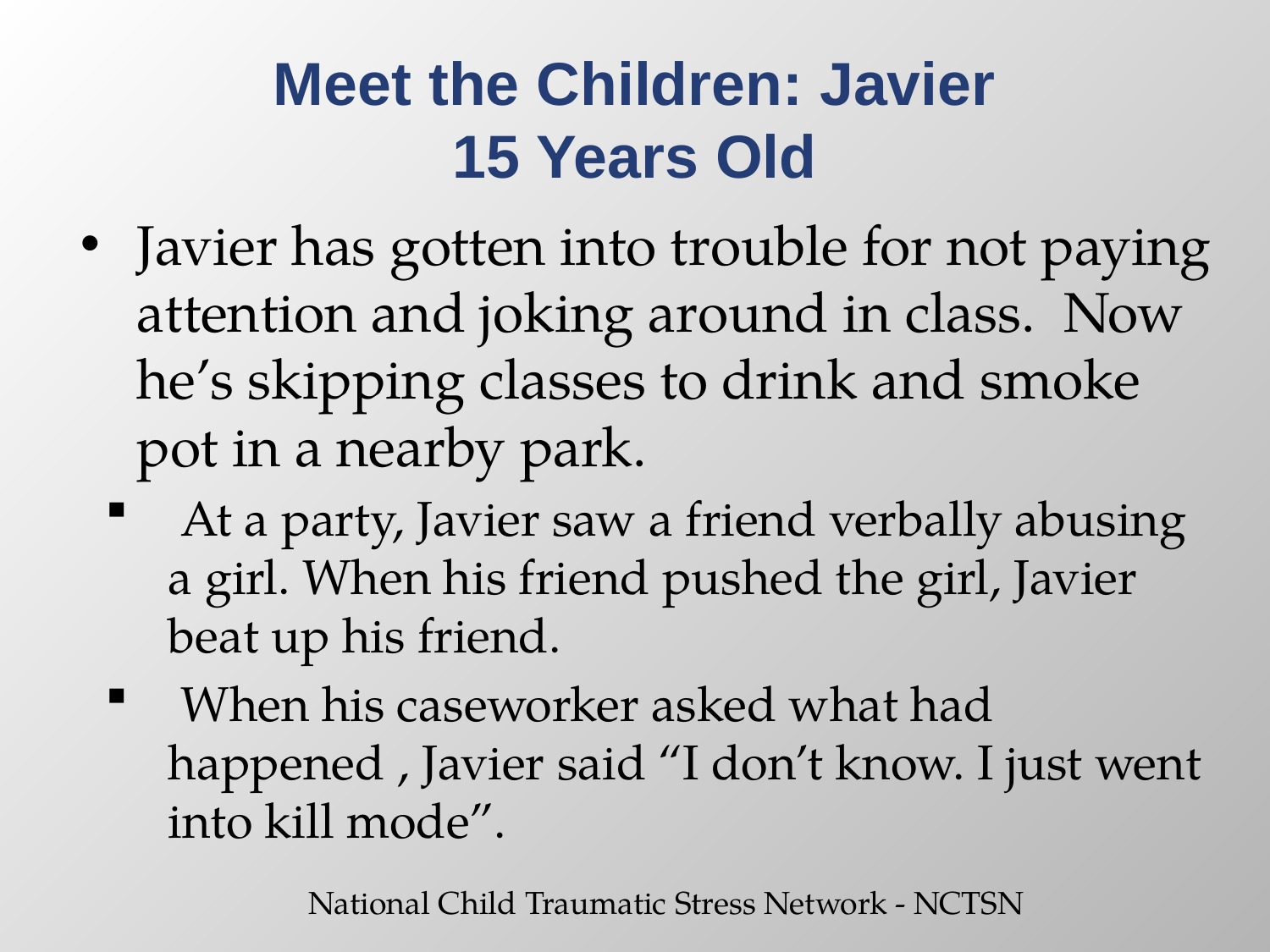

# Meet the Children: Javier 15 Years Old
Javier has gotten into trouble for not paying attention and joking around in class.  Now he’s skipping classes to drink and smoke pot in a nearby park.
 At a party, Javier saw a friend verbally abusing a girl. When his friend pushed the girl, Javier beat up his friend.
 When his caseworker asked what had happened , Javier said “I don’t know. I just went into kill mode”.
National Child Traumatic Stress Network - NCTSN